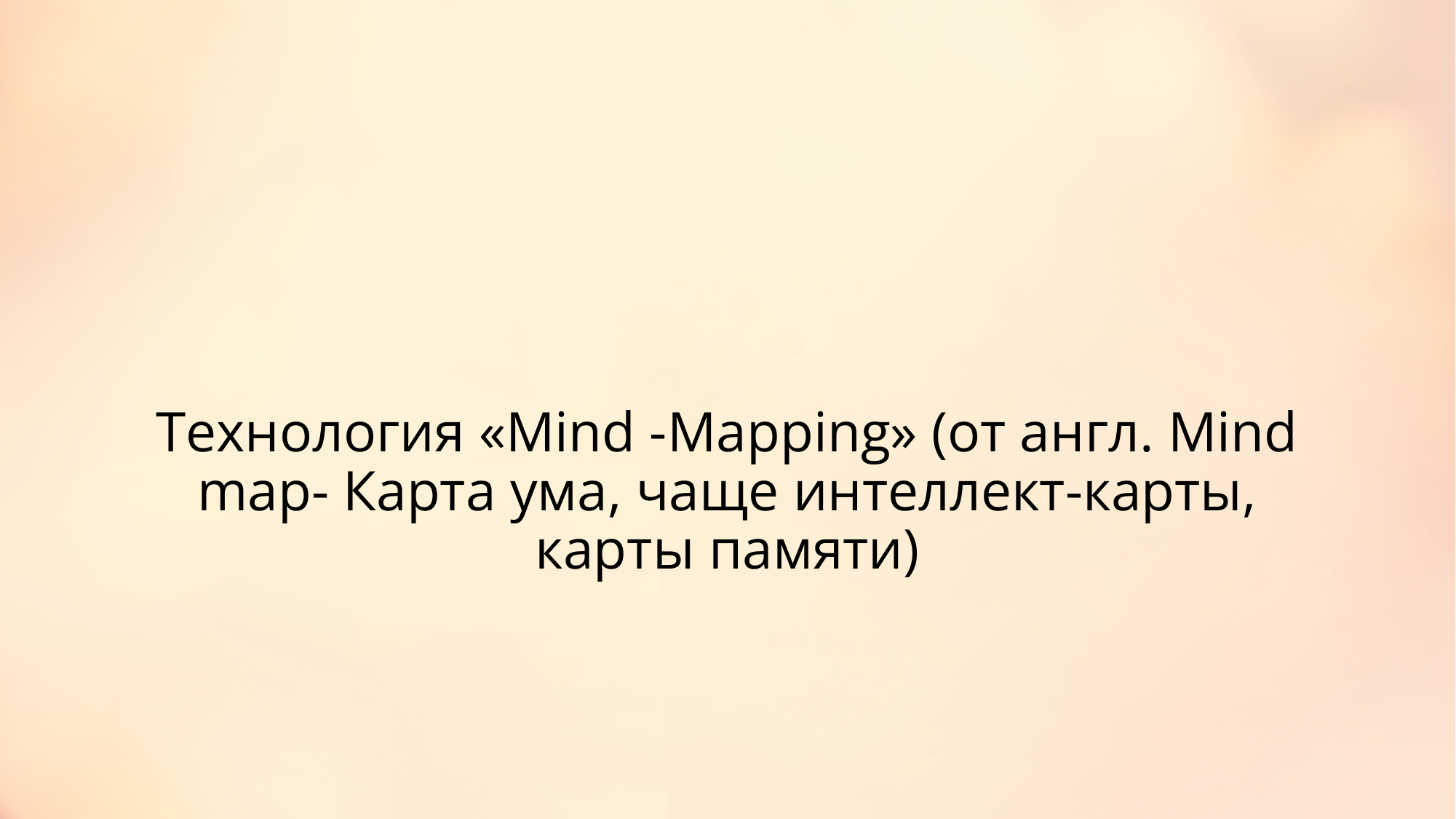

# Технология «Mind -Mapping» (от англ. Mind map- Карта ума, чаще интеллект-карты, карты памяти)